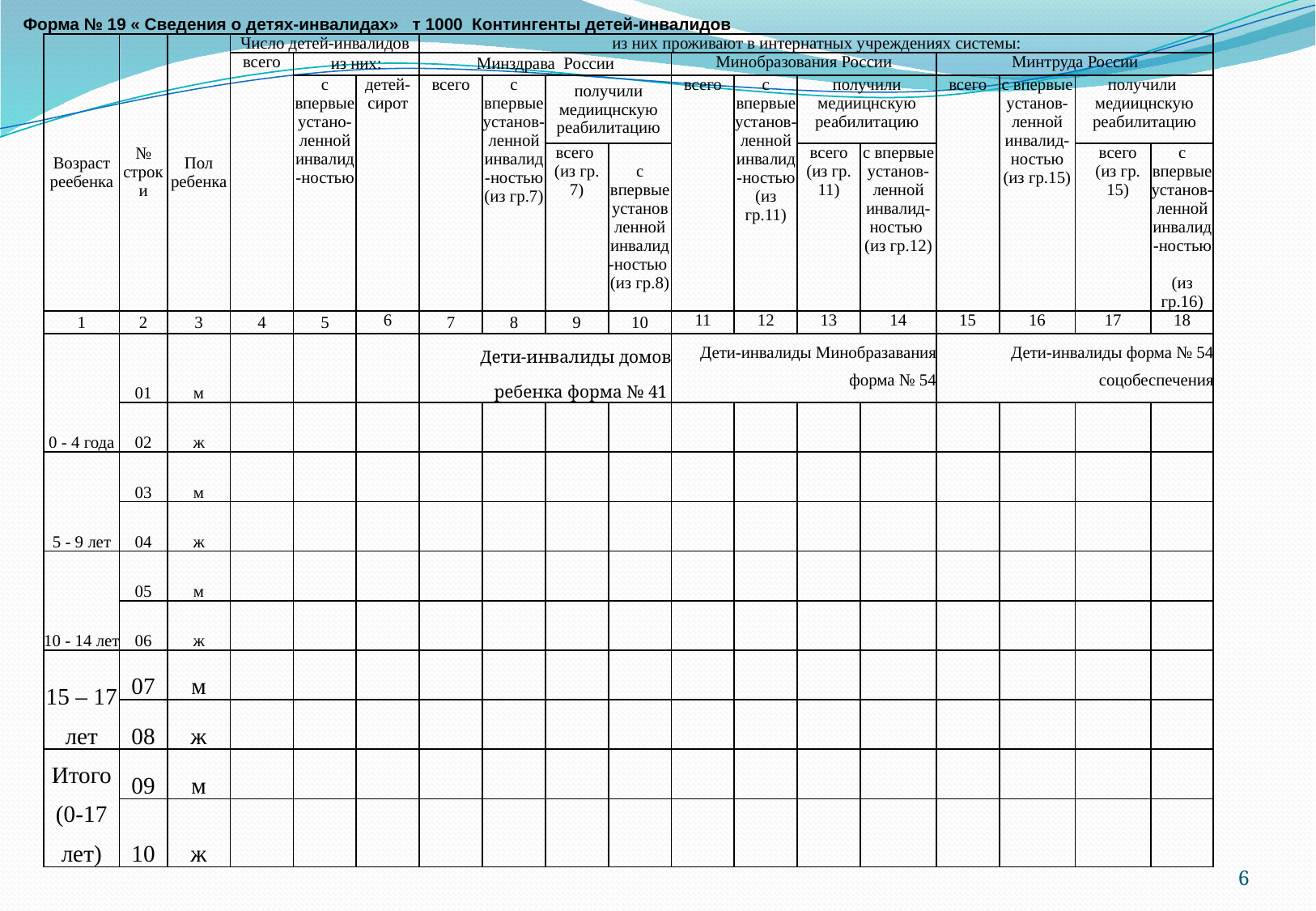

Форма № 19 « Сведения о детях-инвалидах»   т 1000  Контингенты детей-инвалидов															                Код по ОКЕИ: человек − 792

| Возраст реебенка | № строки | Пол ребенка | Число детей-инвалидов |  |  | из них проживают в интернатных учреждениях системы: |  |  |  |  |  |  |  |  |  |  |  |
| --- | --- | --- | --- | --- | --- | --- | --- | --- | --- | --- | --- | --- | --- | --- | --- | --- | --- |
|  |  |  | всего | из них: |  | Минздрава России |  |  |  | Минобразования России |  |  |  | Минтруда России |  |  |  |
|  |  |  |  | с впервые устано-ленной инвалид-ностью | детей-сирот | всего | с впервые установ-ленной инвалид-ностью (из гр.7) | получили медиицнскую реабилитацию |  | всего | с впервые установ-ленной инвалид-ностью (из гр.11) | получили медиицнскую реабилитацию |  | всего | с впервые установ-ленной инвалид-ностью (из гр.15) | получили медиицнскую реабилитацию |  |
|  |  |  |  |  |  |  |  | всего (из гр. 7) | с впервые установленной инвалид-ностью (из гр.8) |  |  | всего (из гр. 11) | с впервые установ-ленной инвалид-ностью (из гр.12) |  |  | всего (из гр. 15) | с впервые установ-ленной инвалид-ностью (из гр.16) |
| 1 | 2 | 3 | 4 | 5 | 6 | 7 | 8 | 9 | 10 | 11 | 12 | 13 | 14 | 15 | 16 | 17 | 18 |
| 0 - 4 года | 01 | м |  |  |  | Дети-инвалиды домов ребенка форма № 41 |  |  |  | Дети-инвалиды Минобразавания форма № 54 |  |  |  | Дети-инвалиды форма № 54 соцобеспечения |  |  |  |
|  | 02 | ж |  |  |  |  |  |  |  |  |  |  |  |  |  |  |  |
| 5 - 9 лет | 03 | м |  |  |  |  |  |  |  |  |  |  |  |  |  |  |  |
|  | 04 | ж |  |  |  |  |  |  |  |  |  |  |  |  |  |  |  |
| 10 - 14 лет | 05 | м |  |  |  |  |  |  |  |  |  |  |  |  |  |  |  |
|  | 06 | ж |  |  |  |  |  |  |  |  |  |  |  |  |  |  |  |
| 15 – 17 лет | 07 | м |  |  |  |  |  |  |  |  |  |  |  |  |  |  |  |
|  | 08 | ж |  |  |  |  |  |  |  |  |  |  |  |  |  |  |  |
| Итого (0-17 лет) | 09 | м |  |  |  |  |  |  |  |  |  |  |  |  |  |  |  |
|  | 10 | ж |  |  |  |  |  |  |  |  |  |  |  |  |  |  |  |
6